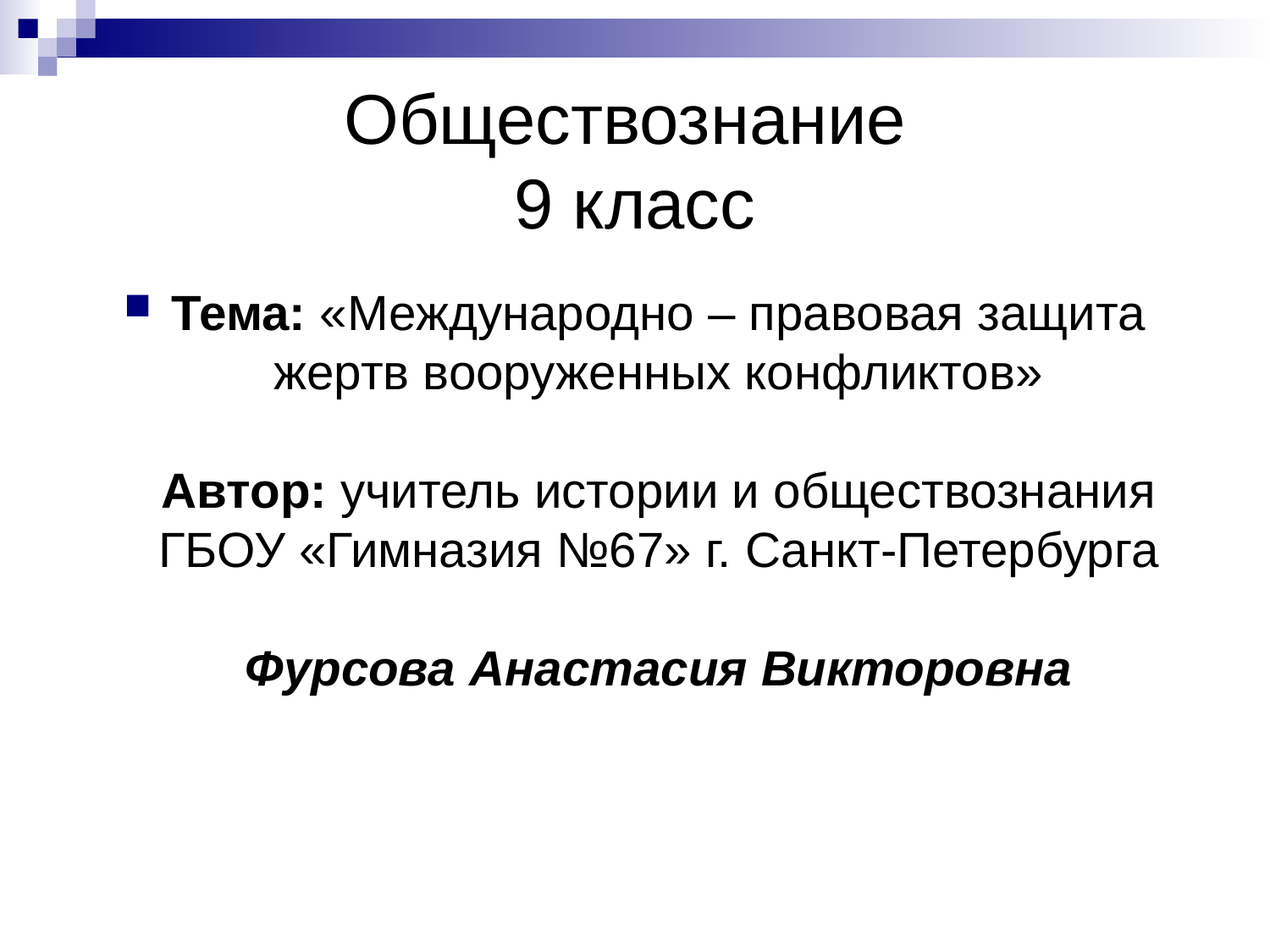

# Обществознание 9 класс
Тема: «Международно – правовая защита жертв вооруженных конфликтов»
Автор: учитель истории и обществознания ГБОУ «Гимназия №67» г. Санкт-Петербурга
Фурсова Анастасия Викторовна